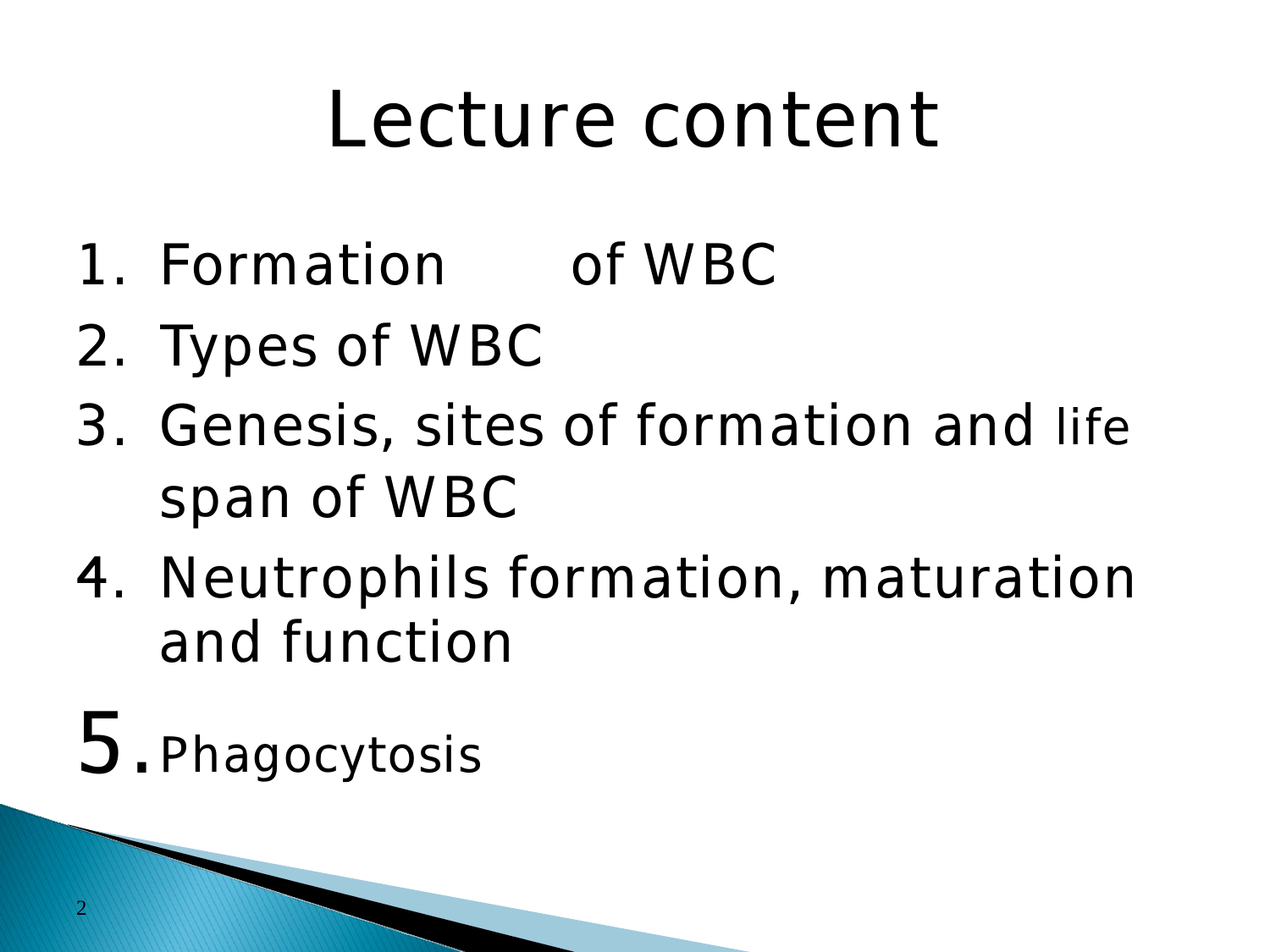

# Lecture content
Formation	of WBC
Types of WBC
Genesis, sites of formation and life span of WBC
Neutrophils formation, maturation and function
Phagocytosis
2